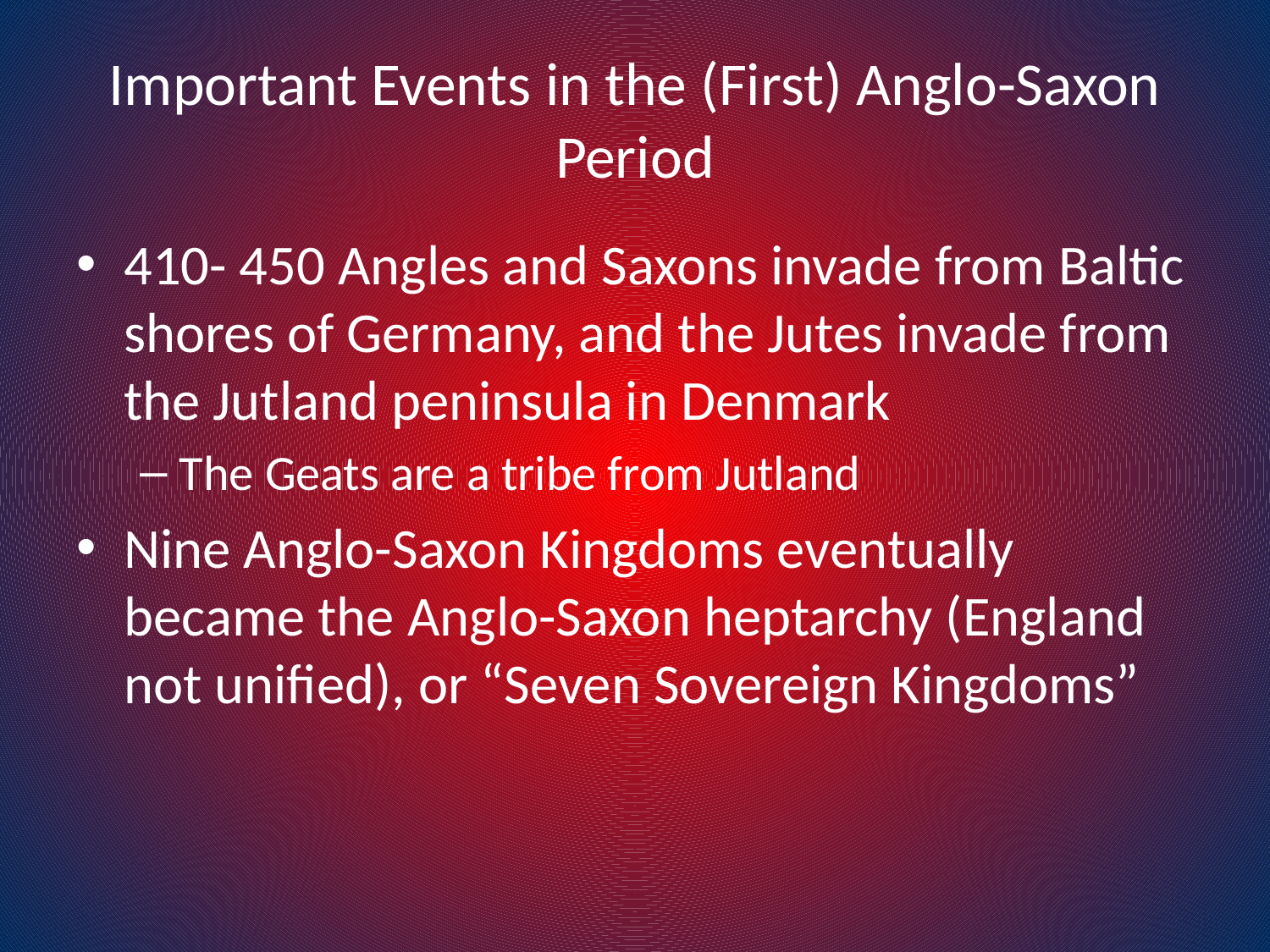

# Important Events in the (First) Anglo-Saxon Period
410- 450 Angles and Saxons invade from Baltic shores of Germany, and the Jutes invade from the Jutland peninsula in Denmark
The Geats are a tribe from Jutland
Nine Anglo-Saxon Kingdoms eventually became the Anglo-Saxon heptarchy (England not unified), or “Seven Sovereign Kingdoms”